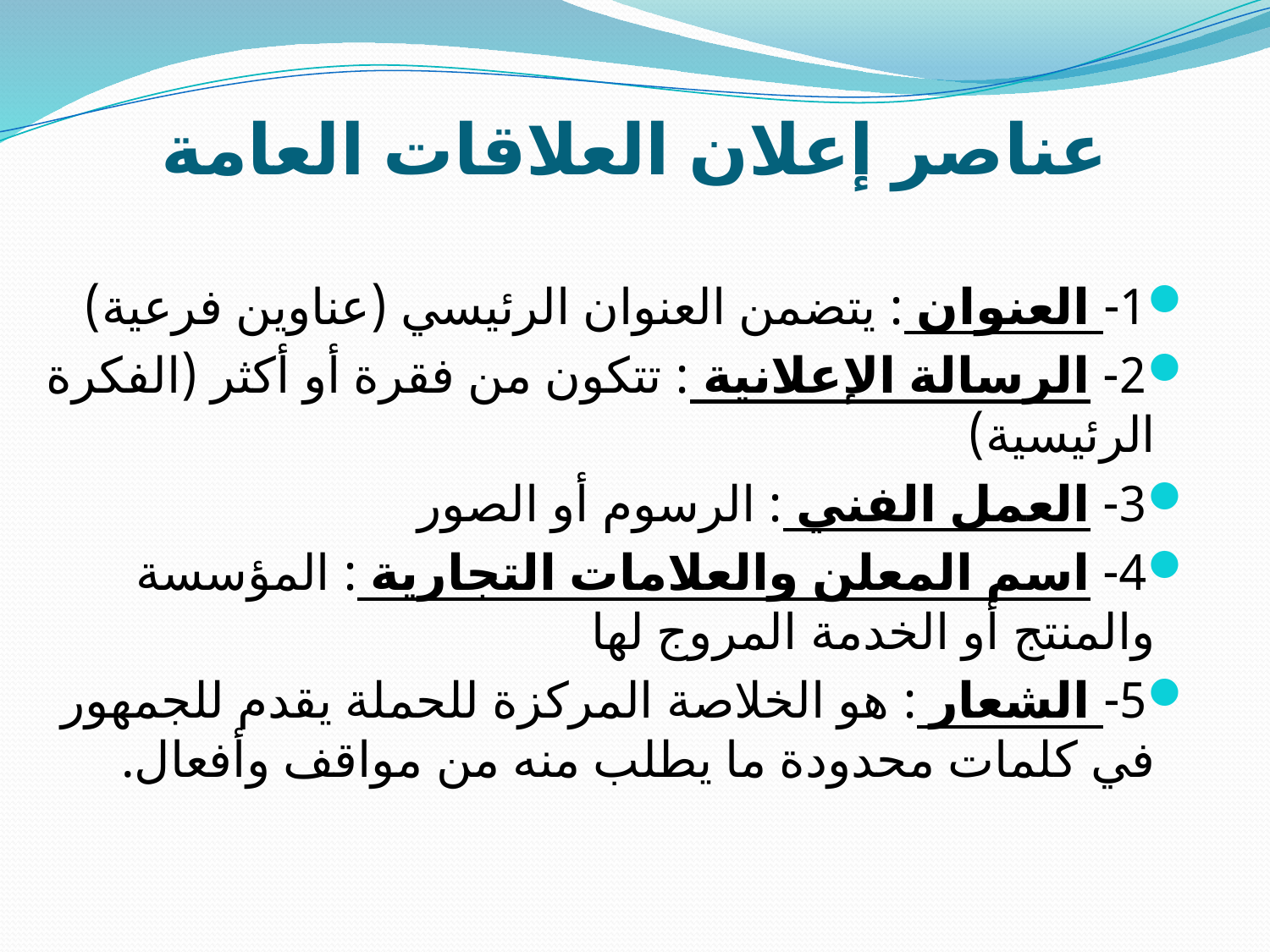

# عناصر إعلان العلاقات العامة
1- العنوان : يتضمن العنوان الرئيسي (عناوين فرعية)
2- الرسالة الإعلانية : تتكون من فقرة أو أكثر (الفكرة الرئيسية)
3- العمل الفني : الرسوم أو الصور
4- اسم المعلن والعلامات التجارية : المؤسسة والمنتج أو الخدمة المروج لها
5- الشعار : هو الخلاصة المركزة للحملة يقدم للجمهور في كلمات محدودة ما يطلب منه من مواقف وأفعال.